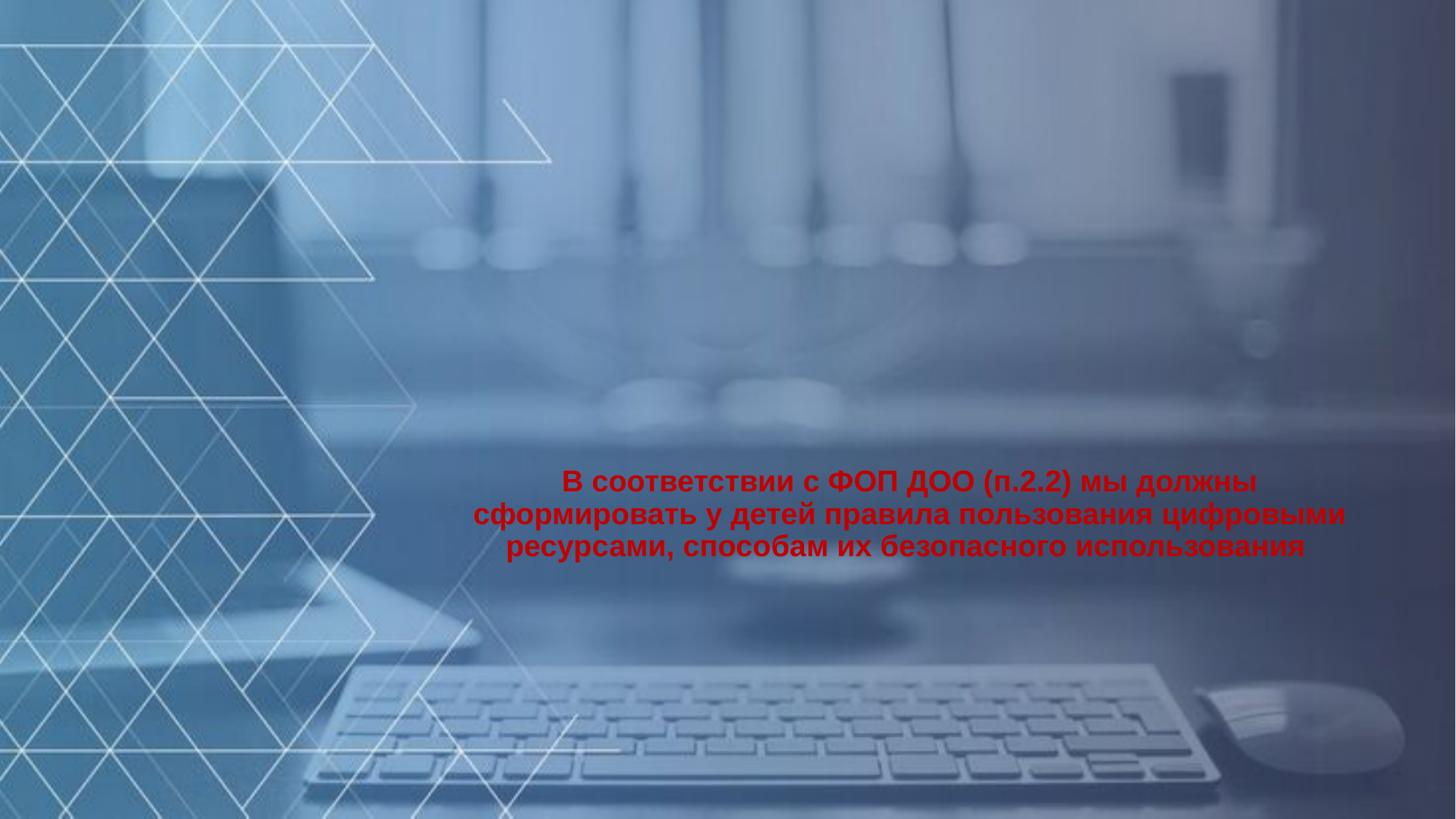

# В соответствии с ФОП ДОО (п.2.2) мы должны сформировать у детей правила пользования цифровыми ресурсами, способам их безопасного использования